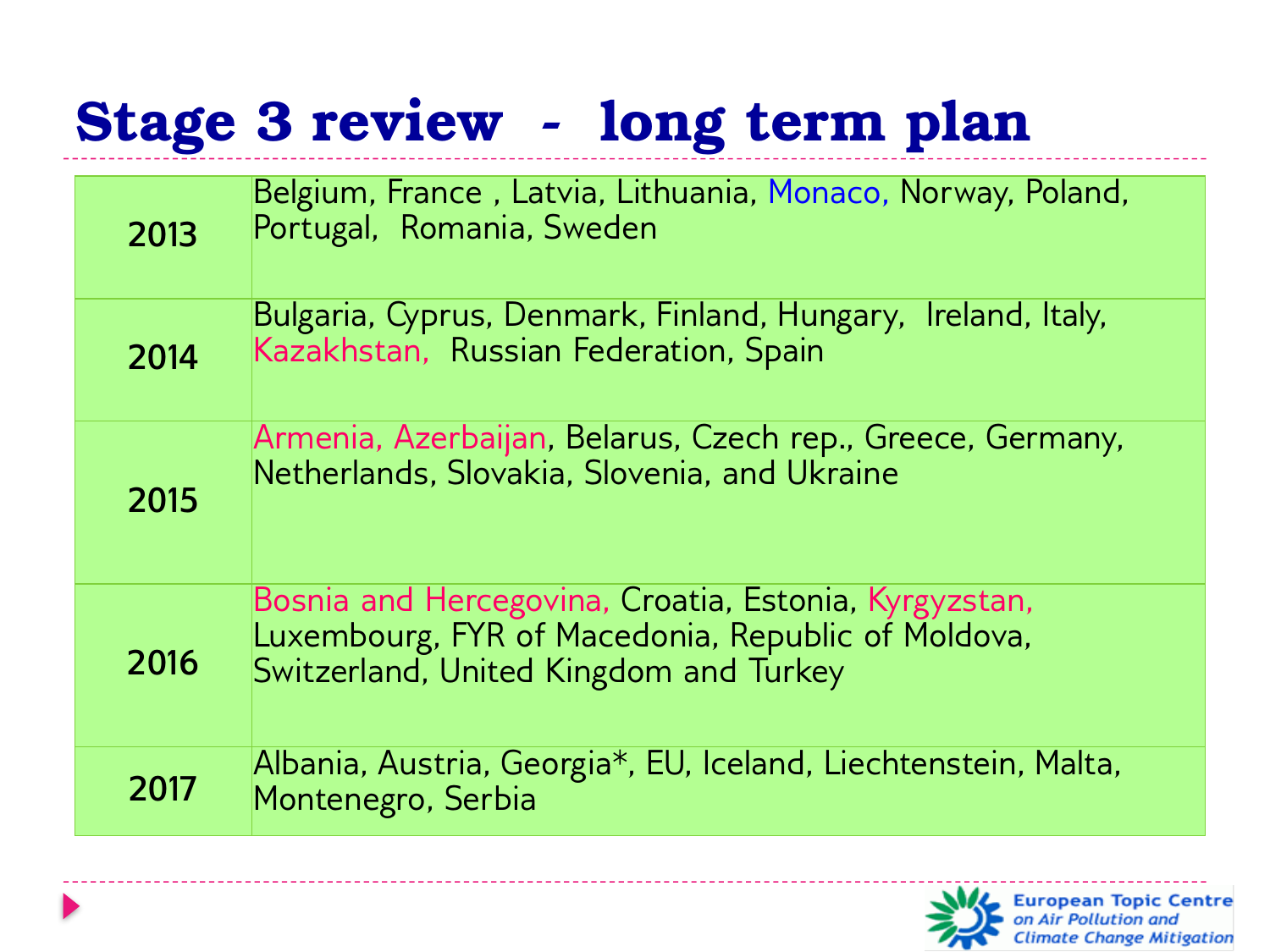

# Stage 3 review  -  long term plan
| 2013 | Belgium, France , Latvia, Lithuania, Monaco, Norway, Poland, Portugal, Romania, Sweden |
| --- | --- |
| 2014 | Bulgaria, Cyprus, Denmark, Finland, Hungary, Ireland, Italy, Kazakhstan, Russian Federation, Spain |
| 2015 | Armenia, Azerbaijan, Belarus, Czech rep., Greece, Germany, Netherlands, Slovakia, Slovenia, and Ukraine |
| 2016 | Bosnia and Hercegovina, Croatia, Estonia, Kyrgyzstan, Luxembourg, FYR of Macedonia, Republic of Moldova, Switzerland, United Kingdom and Turkey |
| 2017 | Albania, Austria, Georgia\*, EU, Iceland, Liechtenstein, Malta, Montenegro, Serbia |